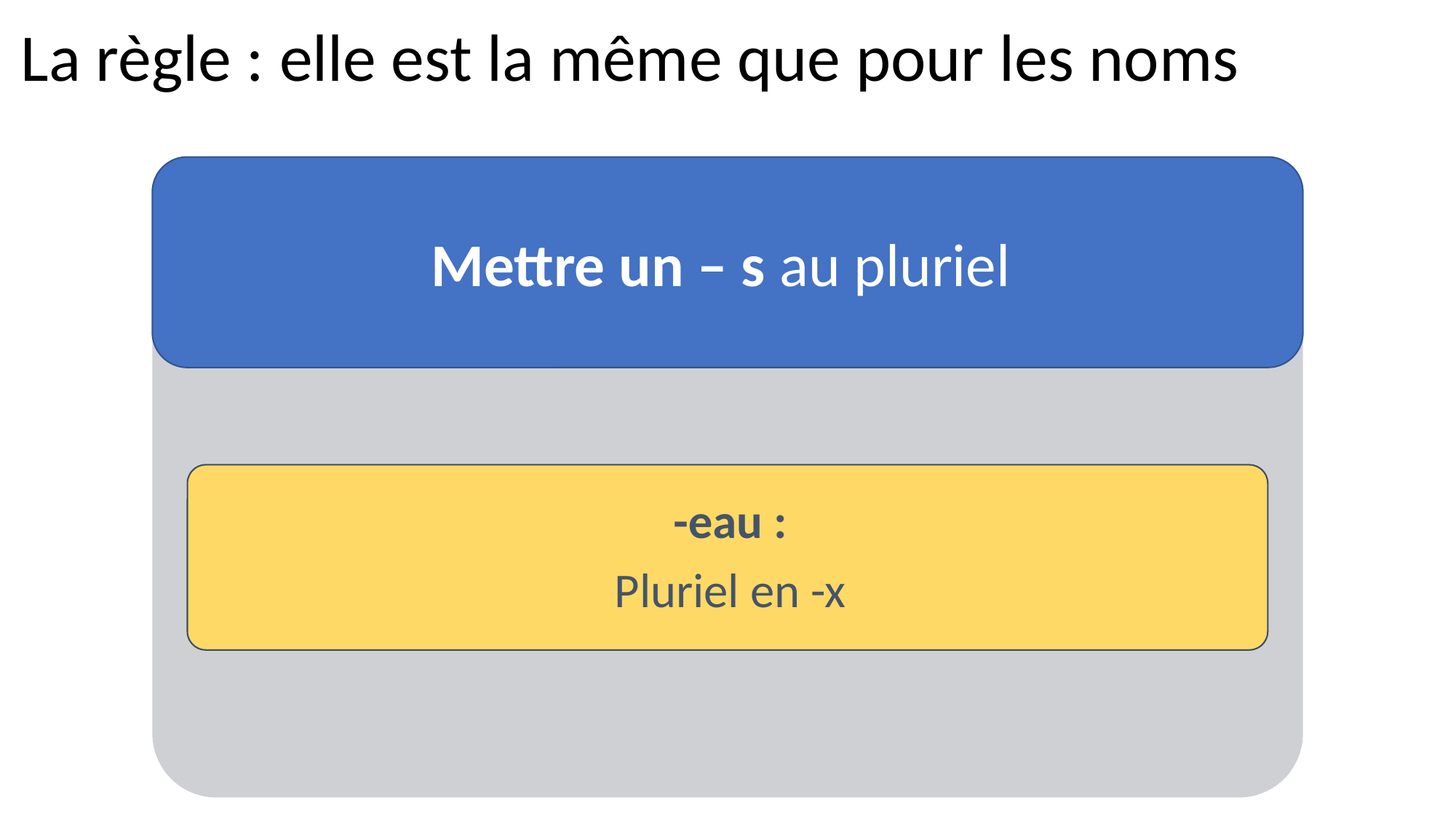

La règle : elle est la même que pour les noms

-eau :
Pluriel en -x
Mettre un – s au pluriel